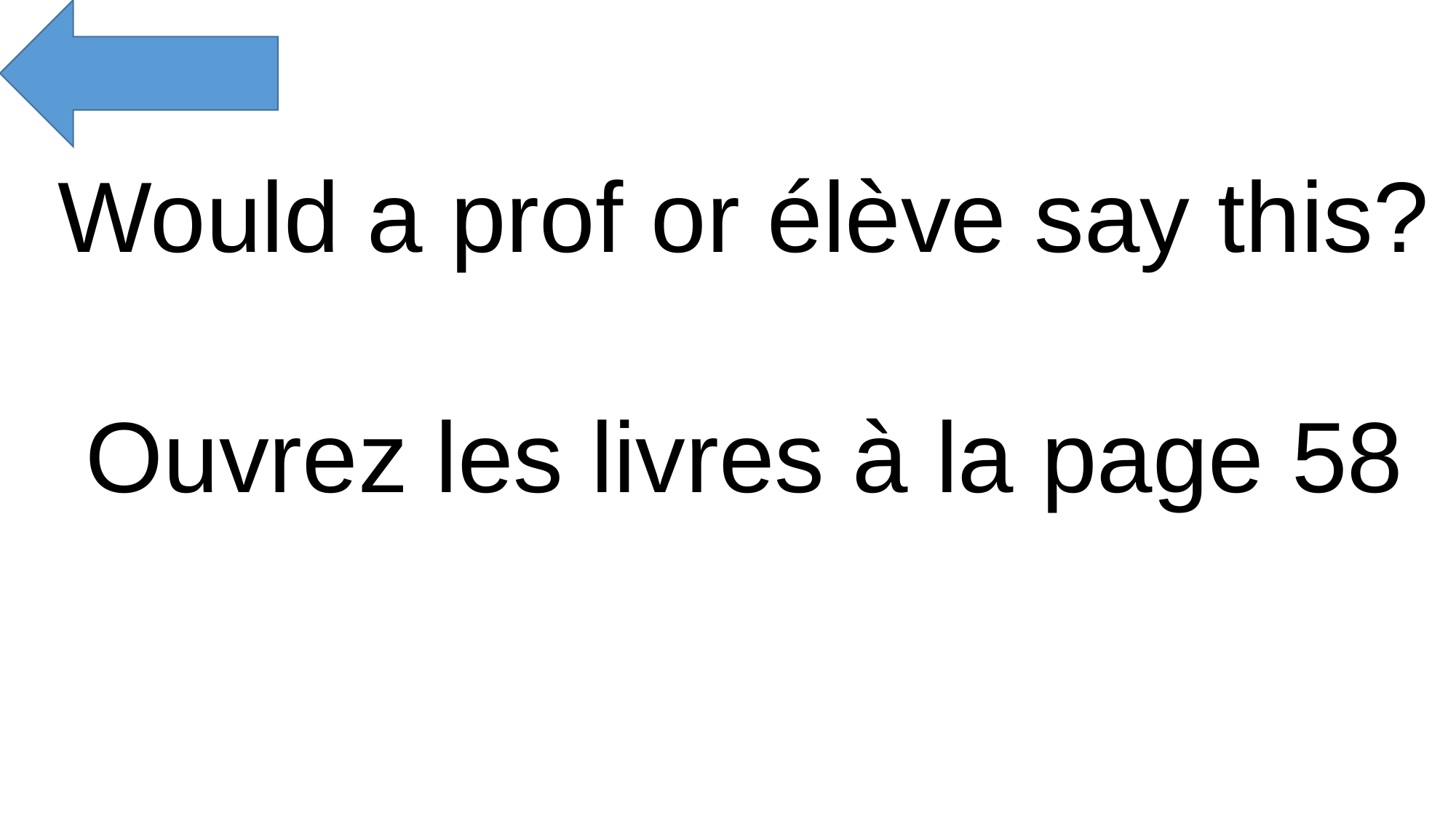

Would a prof or élève say this?

 Ouvrez les livres à la page 58